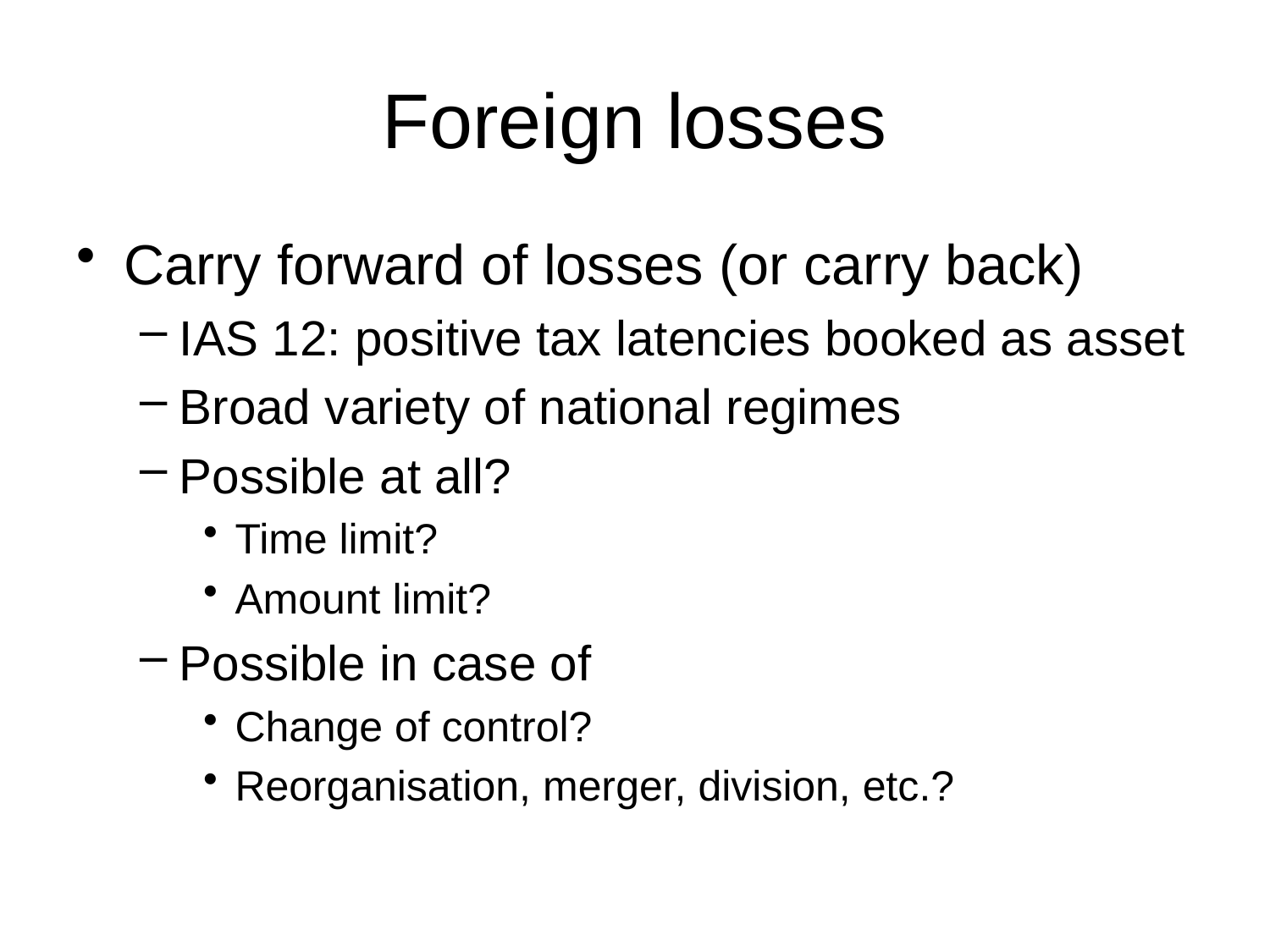

# Foreign losses
Carry forward of losses (or carry back)
IAS 12: positive tax latencies booked as asset
Broad variety of national regimes
Possible at all?
Time limit?
Amount limit?
Possible in case of
Change of control?
Reorganisation, merger, division, etc.?